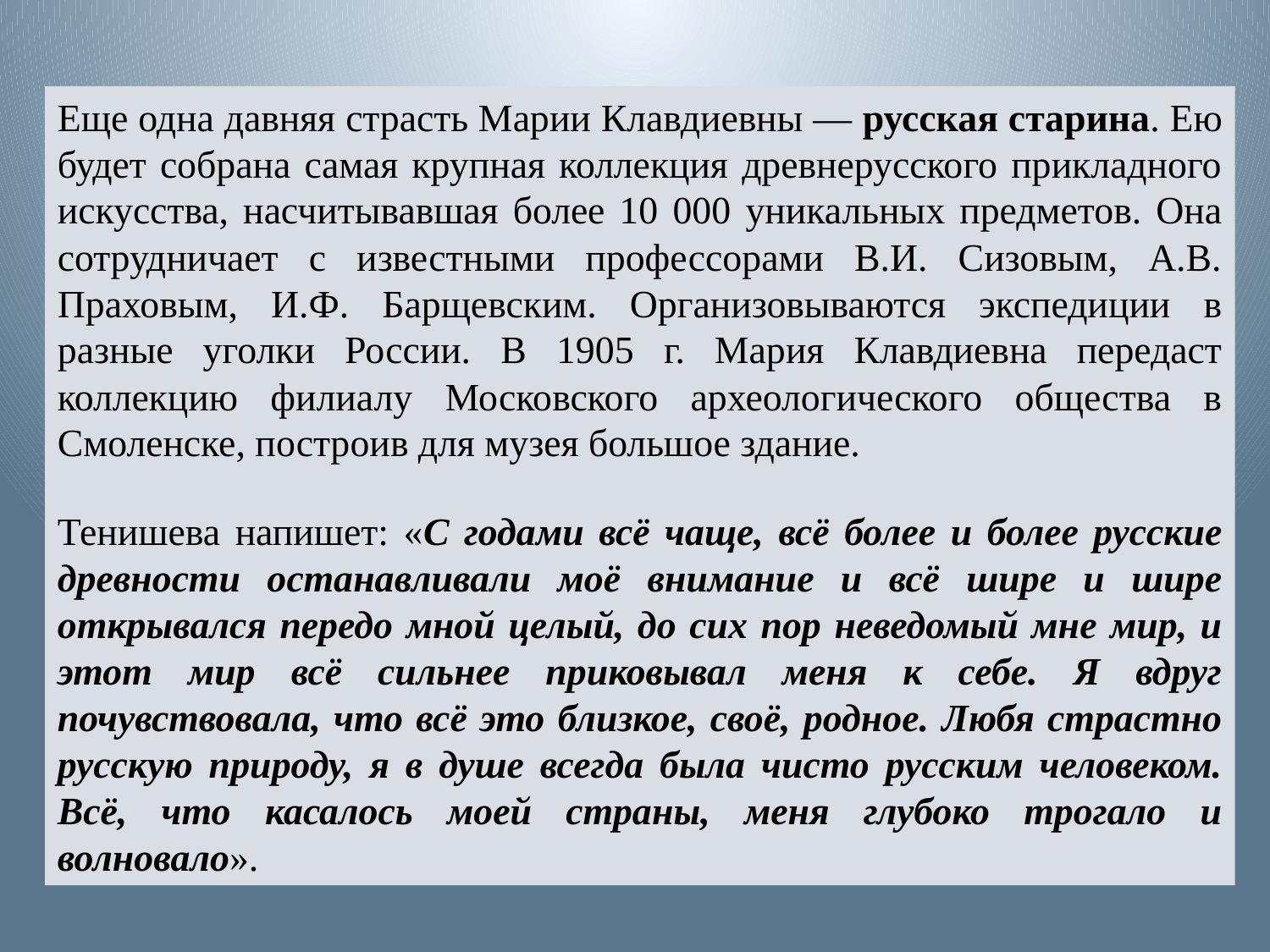

Еще одна давняя страсть Марии Клавдиевны — русская старина. Ею будет собрана самая крупная коллекция древнерусского прикладного искусства, насчитывавшая более 10 000 уникальных предметов. Она сотрудничает с известными профессорами В.И. Сизовым, А.В. Праховым, И.Ф. Барщевским. Организовываются экспедиции в разные уголки России. В 1905 г. Мария Клавдиевна передаст коллекцию филиалу Московского археологического общества в Смоленске, построив для музея большое здание.

Тенишева напишет: «С годами всё чаще, всё более и более русские древности останавливали моё внимание и всё шире и шире открывался передо мной целый, до сих пор неведомый мне мир, и этот мир всё сильнее приковывал меня к себе. Я вдруг почувствовала, что всё это близкое, своё, родное. Любя страстно русскую природу, я в душе всегда была чисто русским человеком. Всё, что касалось моей страны, меня глубоко трогало и волновало».